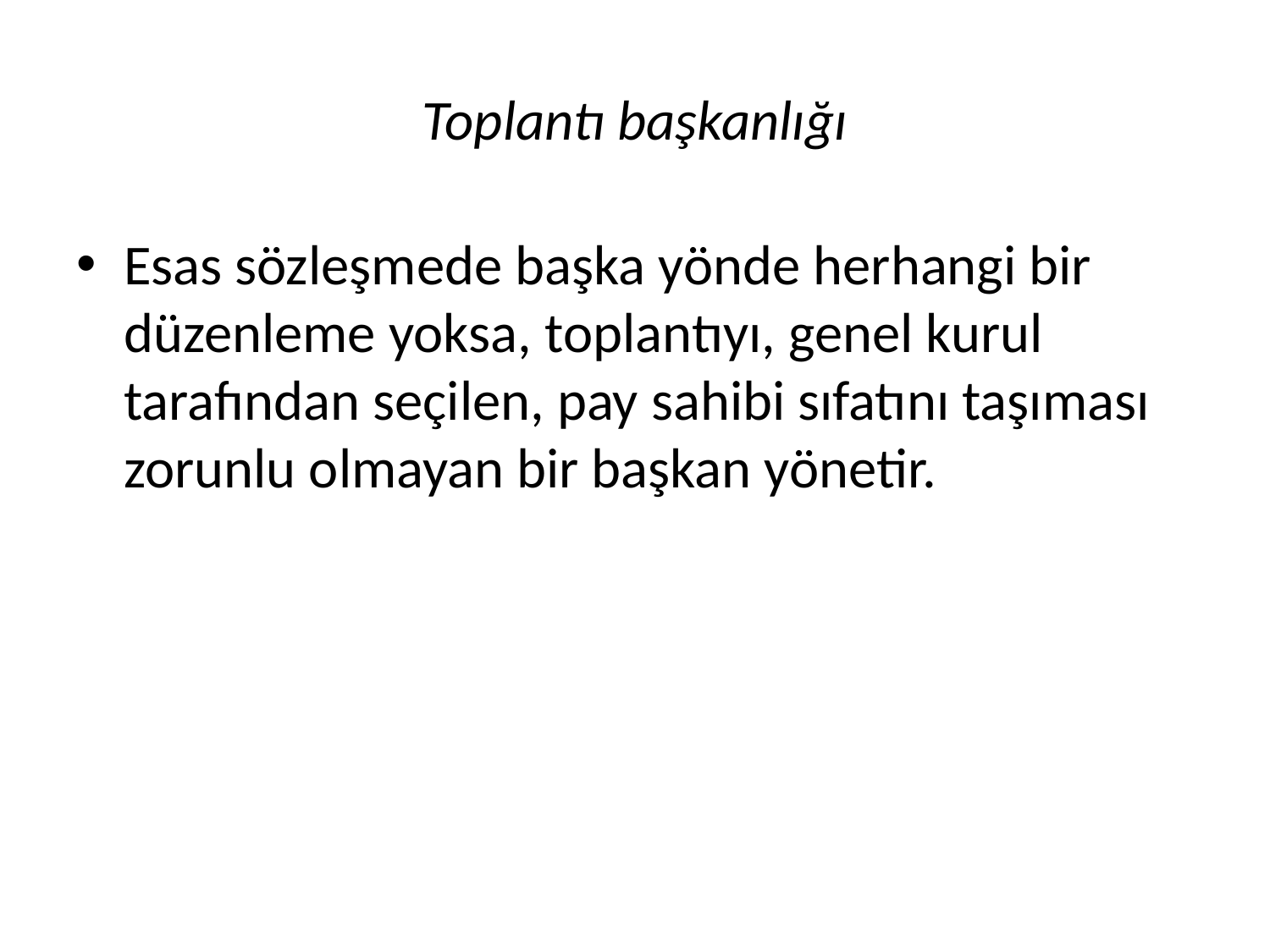

# Toplantı başkanlığı
Esas sözleşmede başka yönde herhangi bir düzenleme yoksa, toplantıyı, genel kurul tarafından seçilen, pay sahibi sıfatını taşıması zorunlu olmayan bir başkan yönetir.